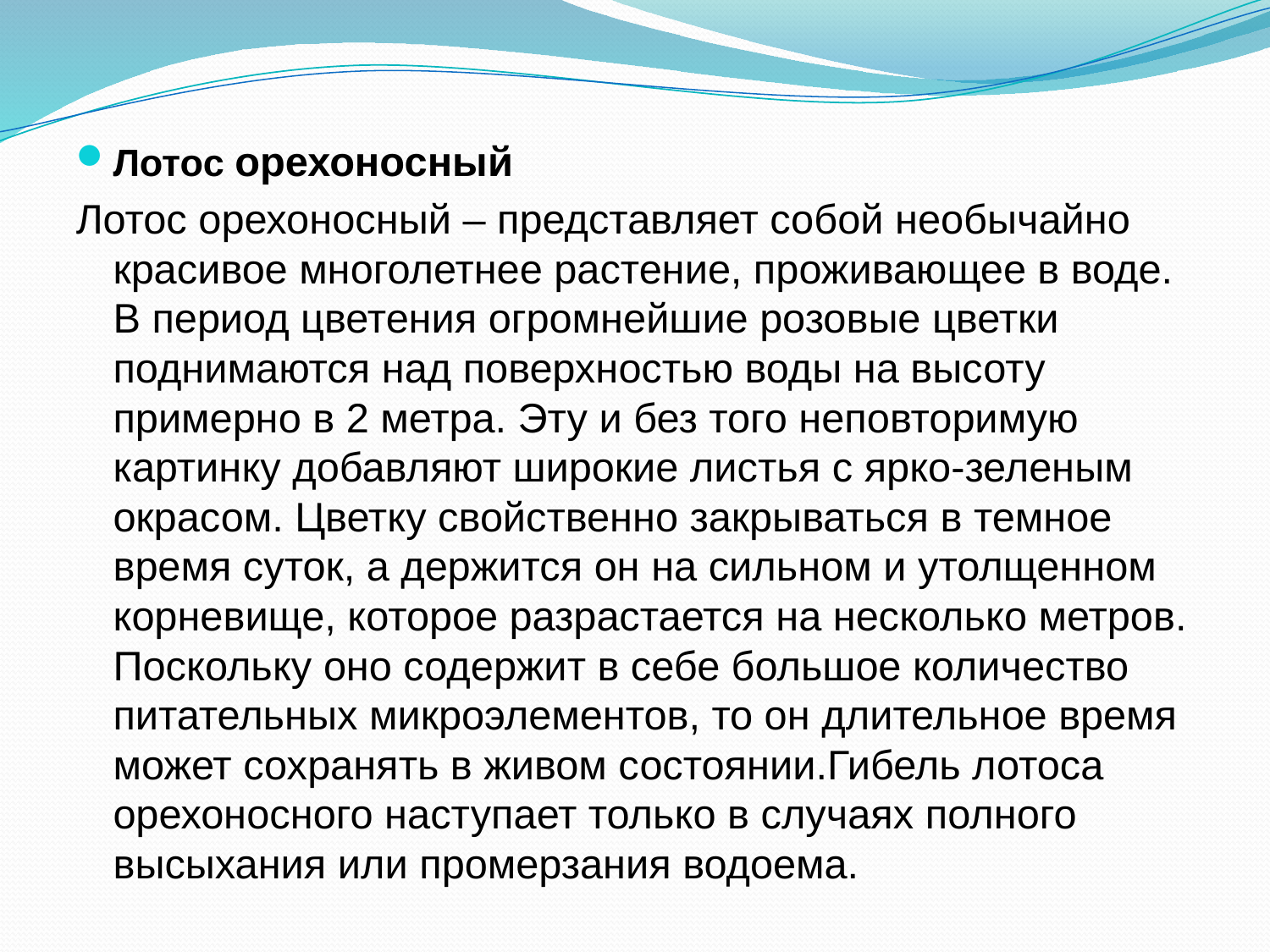

Лотос орехоносный
Лотос орехоносный – представляет собой необычайно красивое многолетнее растение, проживающее в воде. В период цветения огромнейшие розовые цветки поднимаются над поверхностью воды на высоту примерно в 2 метра. Эту и без того неповторимую картинку добавляют широкие листья с ярко-зеленым окрасом. Цветку свойственно закрываться в темное время суток, а держится он на сильном и утолщенном корневище, которое разрастается на несколько метров. Поскольку оно содержит в себе большое количество питательных микроэлементов, то он длительное время может сохранять в живом состоянии.Гибель лотоса орехоносного наступает только в случаях полного высыхания или промерзания водоема.